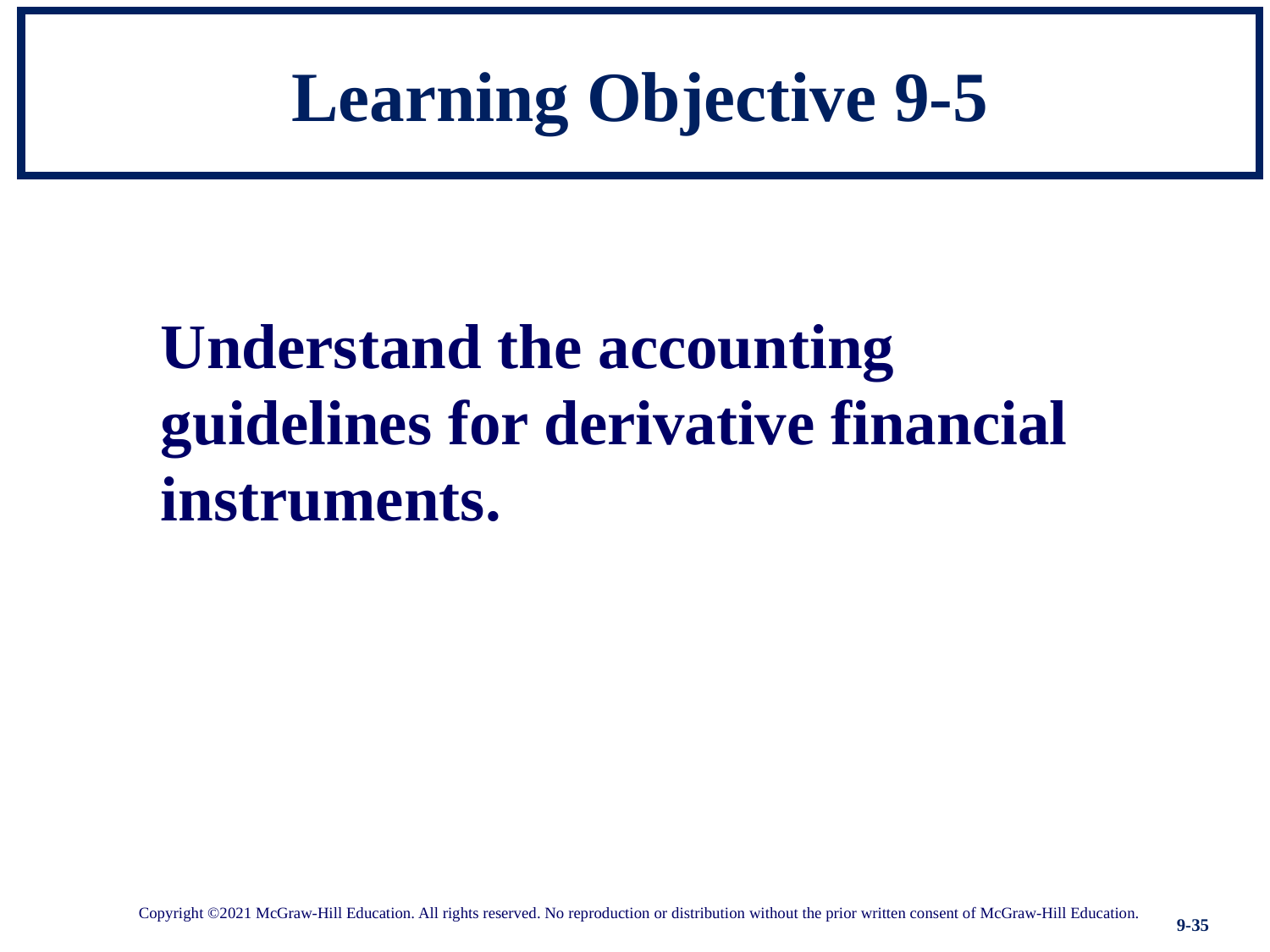

# Learning Objective 9-5

Understand the accounting guidelines for derivative financial instruments.
Copyright ©2021 McGraw-Hill Education. All rights reserved. No reproduction or distribution without the prior written consent of McGraw-Hill Education.
9-35